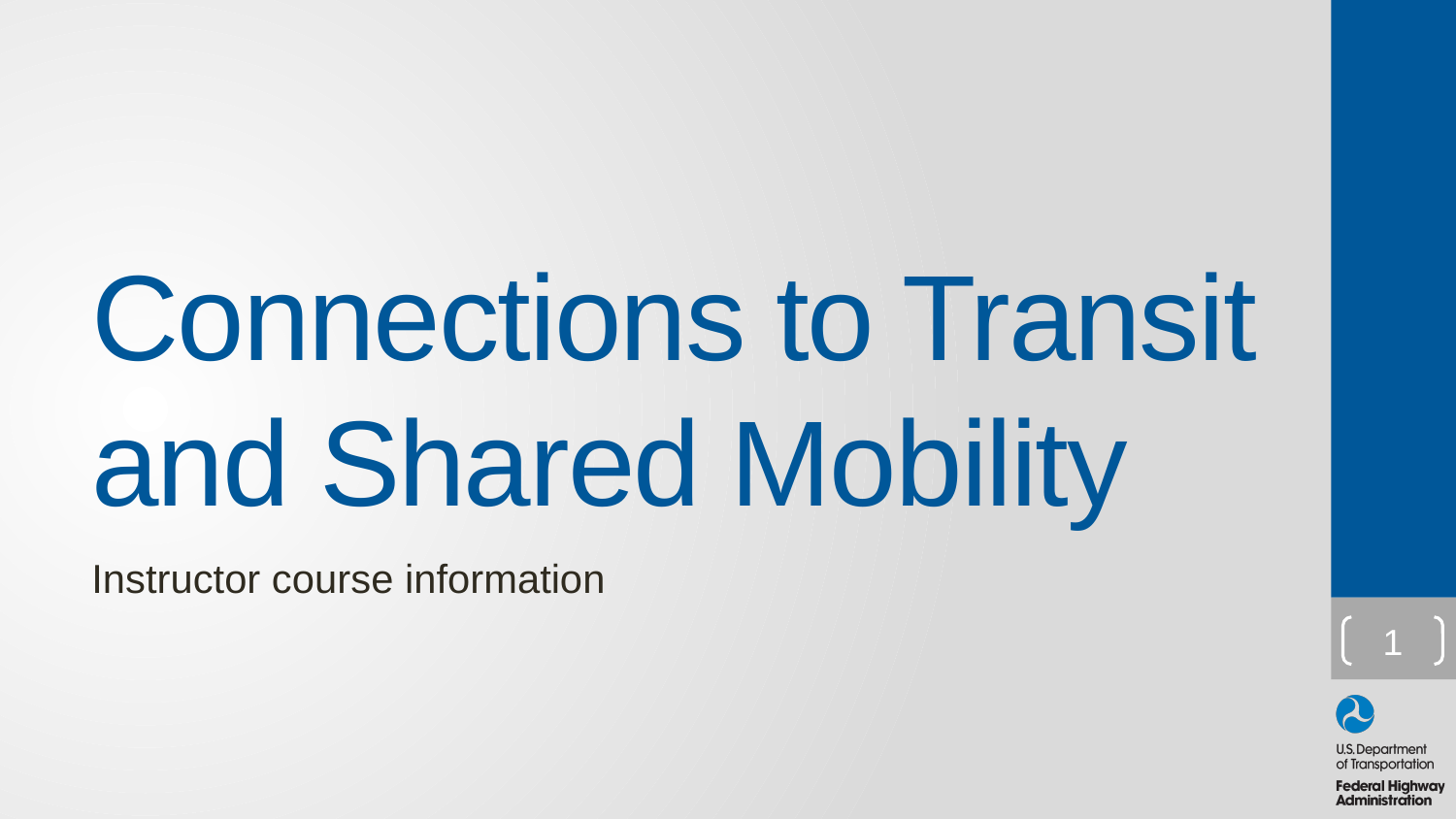

# Connections to Transit and Shared Mobility
Instructor course information
1